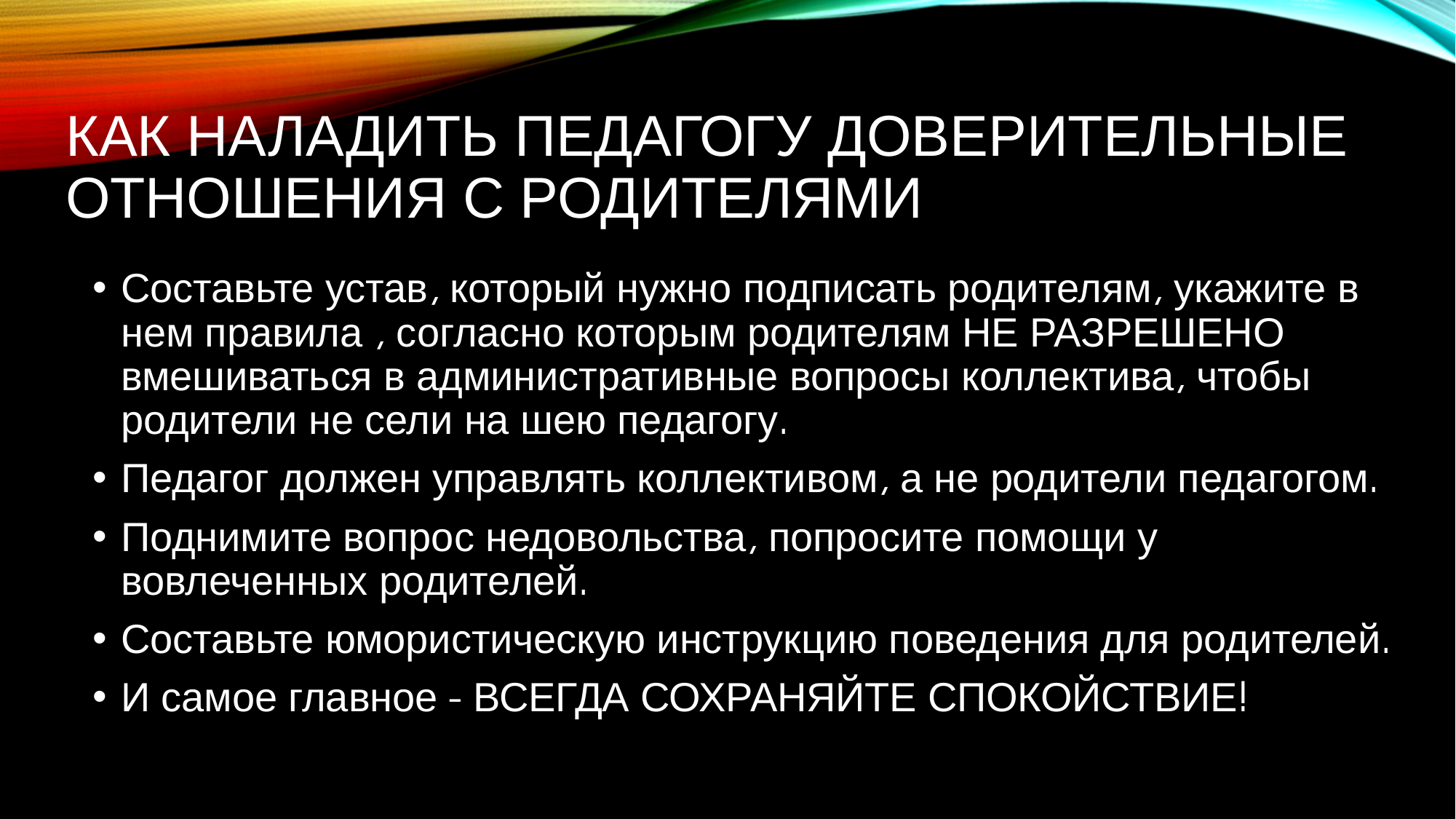

# Как наладить педагогу доверительные отношения с родителями
Составьте устав, который нужно подписать родителям, укажите в нем правила , согласно которым родителям НЕ РАЗРЕШЕНО вмешиваться в административные вопросы коллектива, чтобы родители не сели на шею педагогу.
Педагог должен управлять коллективом, а не родители педагогом.
Поднимите вопрос недовольства, попросите помощи у вовлеченных родителей.
Составьте юмористическую инструкцию поведения для родителей.
И самое главное - ВСЕГДА СОХРАНЯЙТЕ СПОКОЙСТВИЕ!